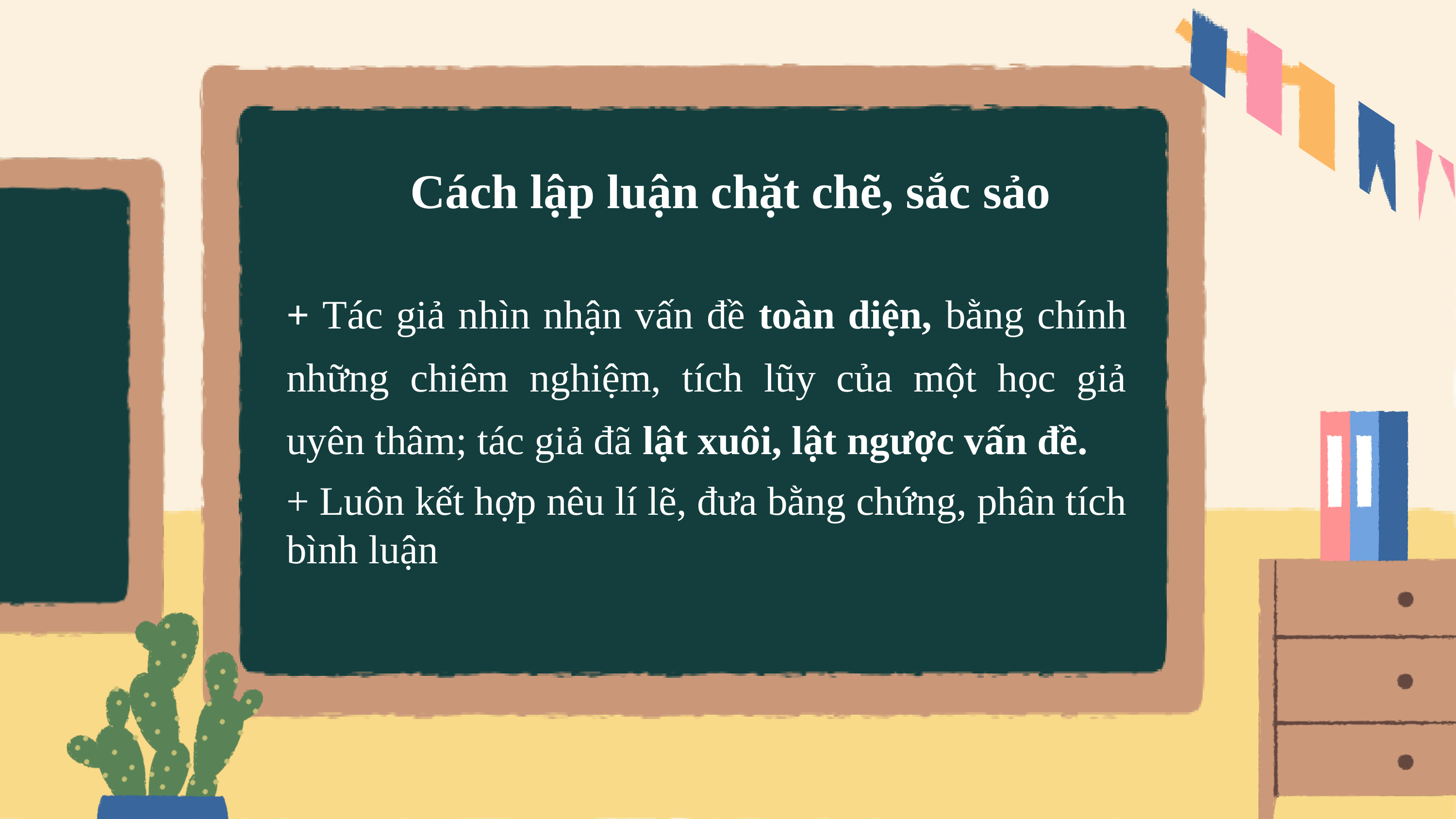

Cách lập luận chặt chẽ, sắc sảo

+ Tác giả nhìn nhận vấn đề toàn diện, bằng chính những chiêm nghiệm, tích lũy của một học giả uyên thâm; tác giả đã lật xuôi, lật ngược vấn đề.
+ Luôn kết hợp nêu lí lẽ, đưa bằng chứng, phân tích bình luận